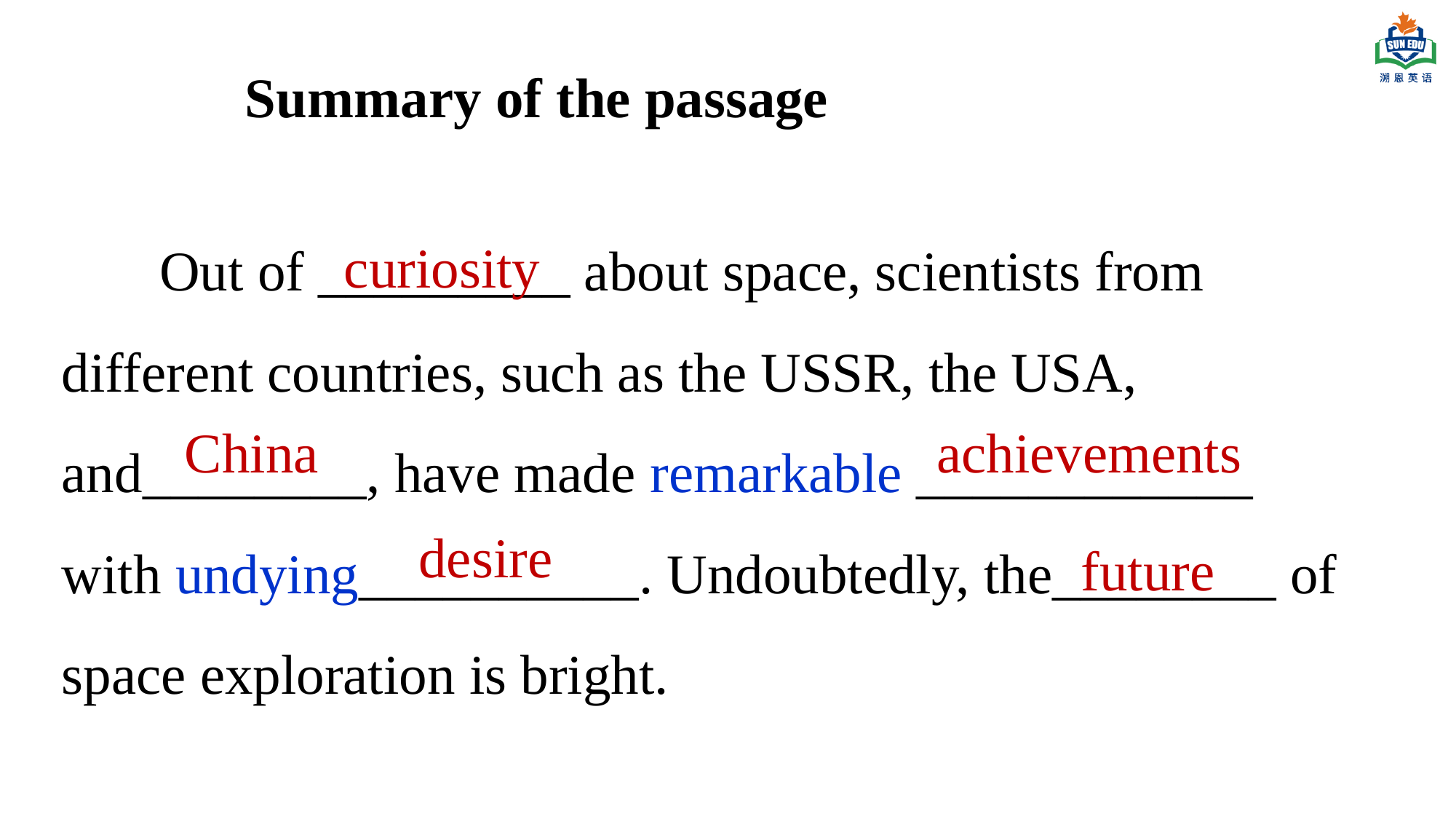

# Summary of the passage
       Out of _________ about space, scientists from different countries, such as the USSR, the USA, and________, have made remarkable ____________ with undying__________. Undoubtedly, the________ of space exploration is bright.
curiosity
achievements
China
desire
future